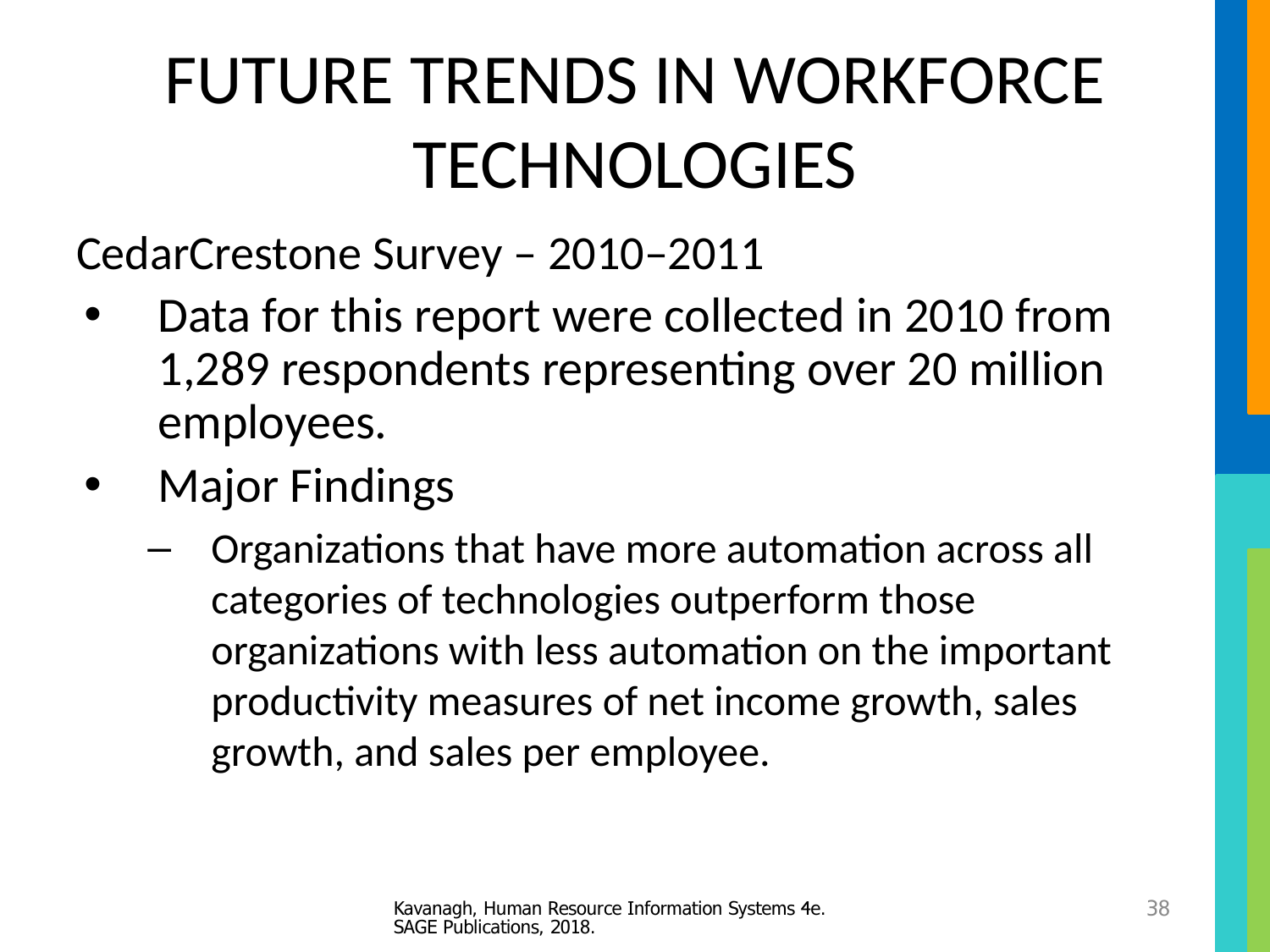

# FUTURE TRENDS IN WORKFORCE TECHNOLOGIES
CedarCrestone Survey – 2010–2011
Data for this report were collected in 2010 from 1,289 respondents representing over 20 million employees.
Major Findings
Organizations that have more automation across all categories of technologies outperform those organizations with less automation on the important productivity measures of net income growth, sales growth, and sales per employee.
Kavanagh, Human Resource Information Systems 4e. SAGE Publications, 2018.
38